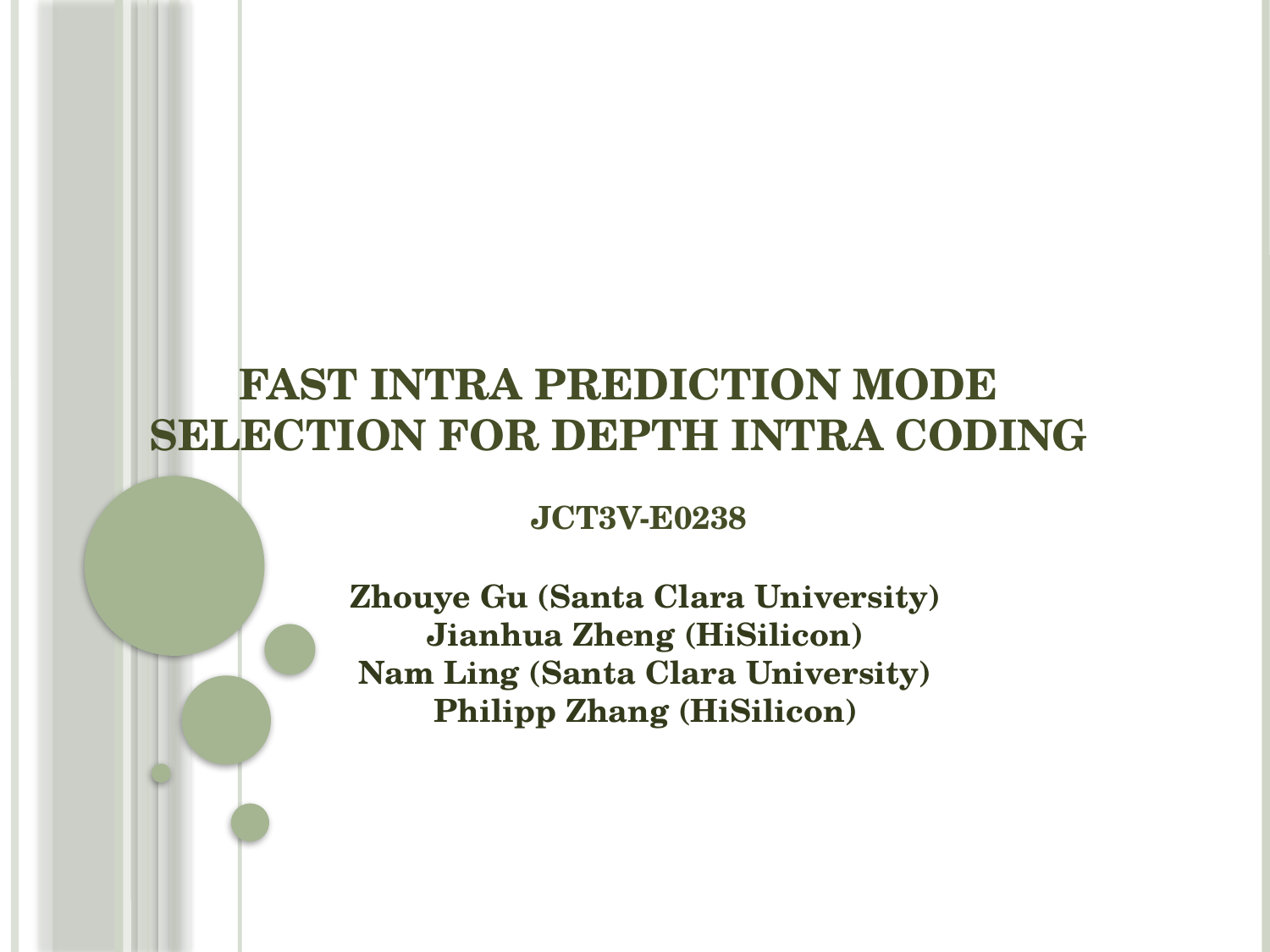

# Fast Intra Prediction Mode Selection for Depth Intra Coding
JCT3V-E0238
Zhouye Gu (Santa Clara University)
Jianhua Zheng (HiSilicon)
Nam Ling (Santa Clara University)
Philipp Zhang (HiSilicon)